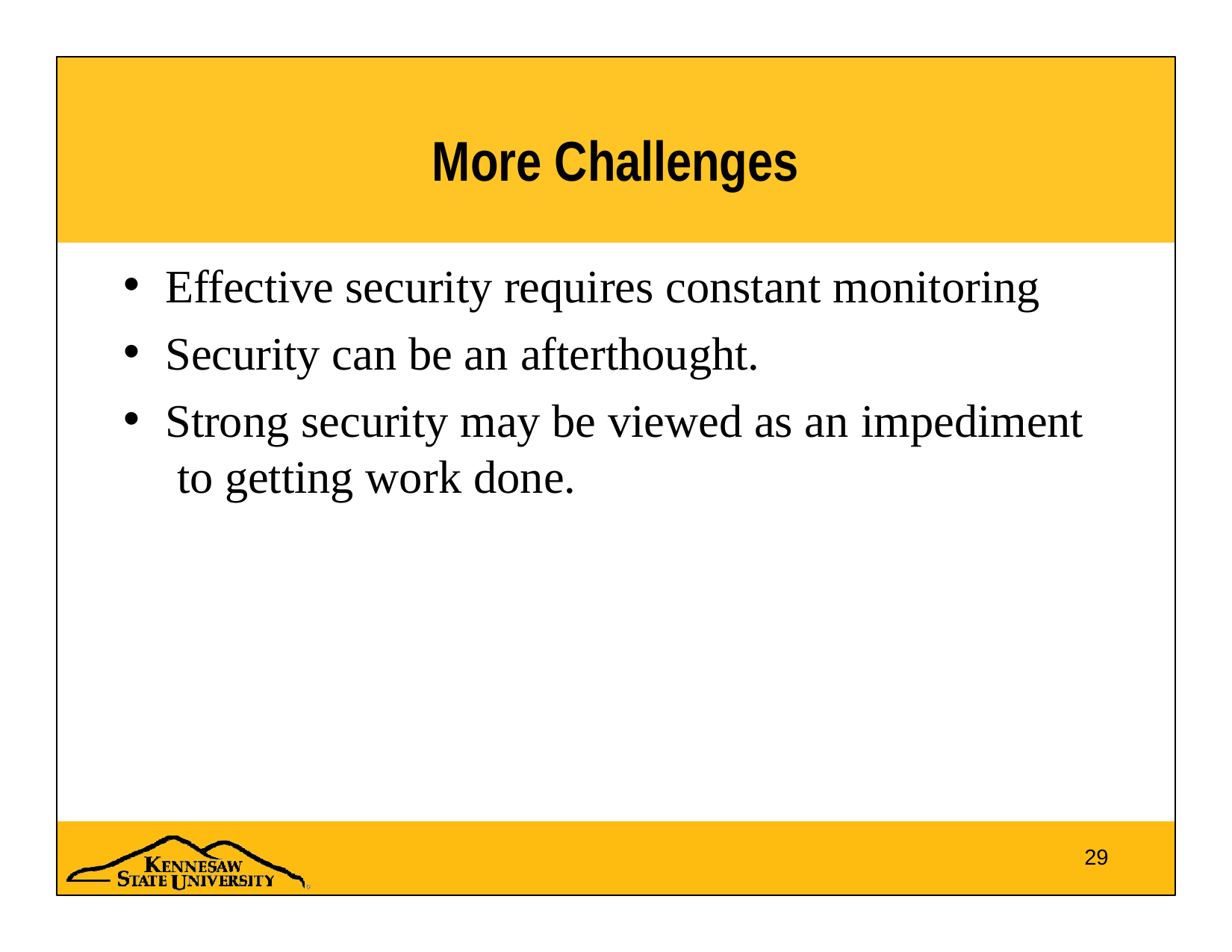

# More Challenges
Effective security requires constant monitoring
Security can be an afterthought.
Strong security may be viewed as an impediment  to getting work done.

29